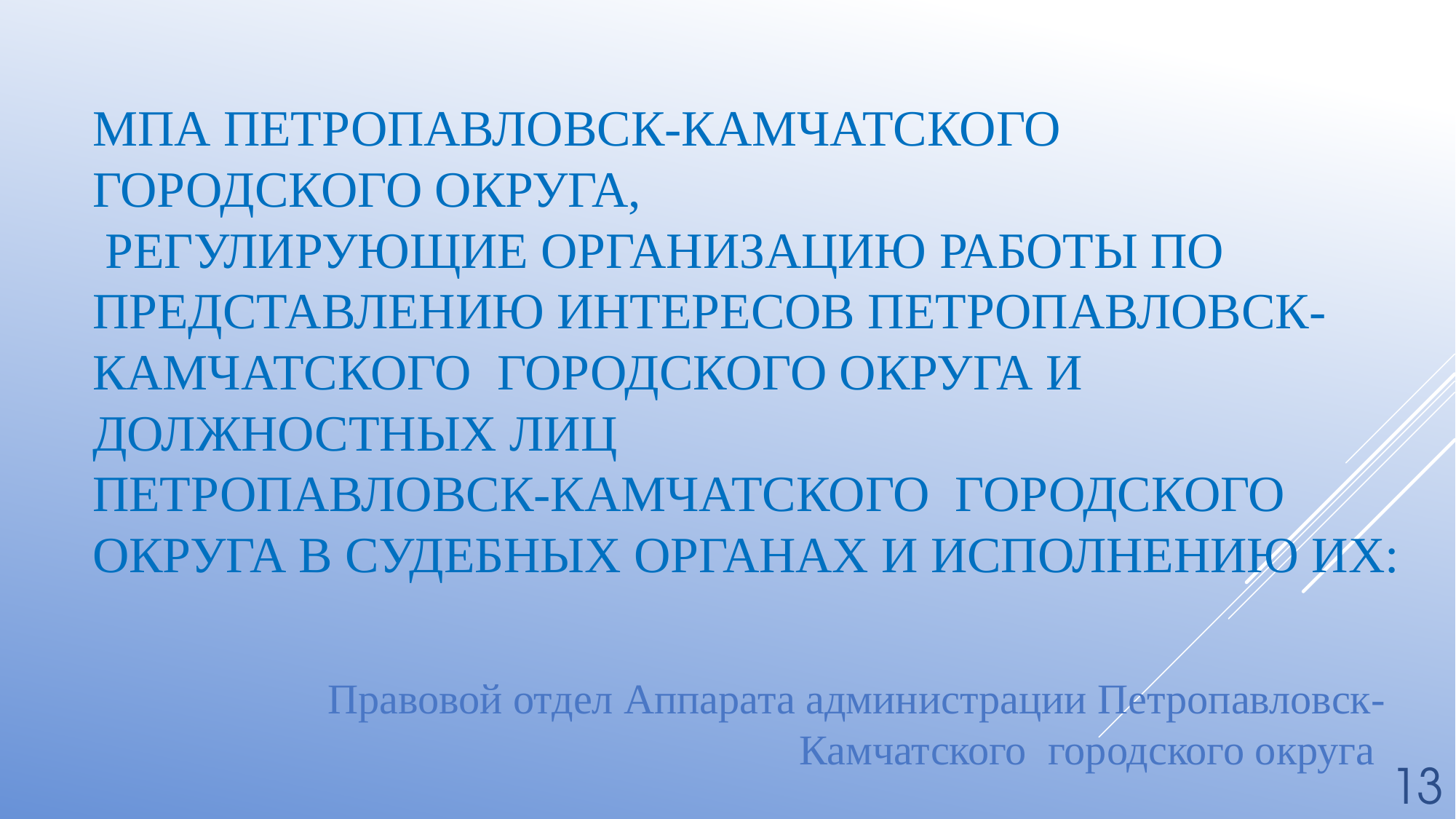

# МПА Петропавловск-Камчатского  городского округа, регулирующие организацию работы по представлению интересов Петропавловск-Камчатского  городского округа и должностных лиц Петропавловск-Камчатского  городского округа в судебных органах и исполнению их:
Правовой отдел Аппарата администрации Петропавловск-Камчатского  городского округа
13